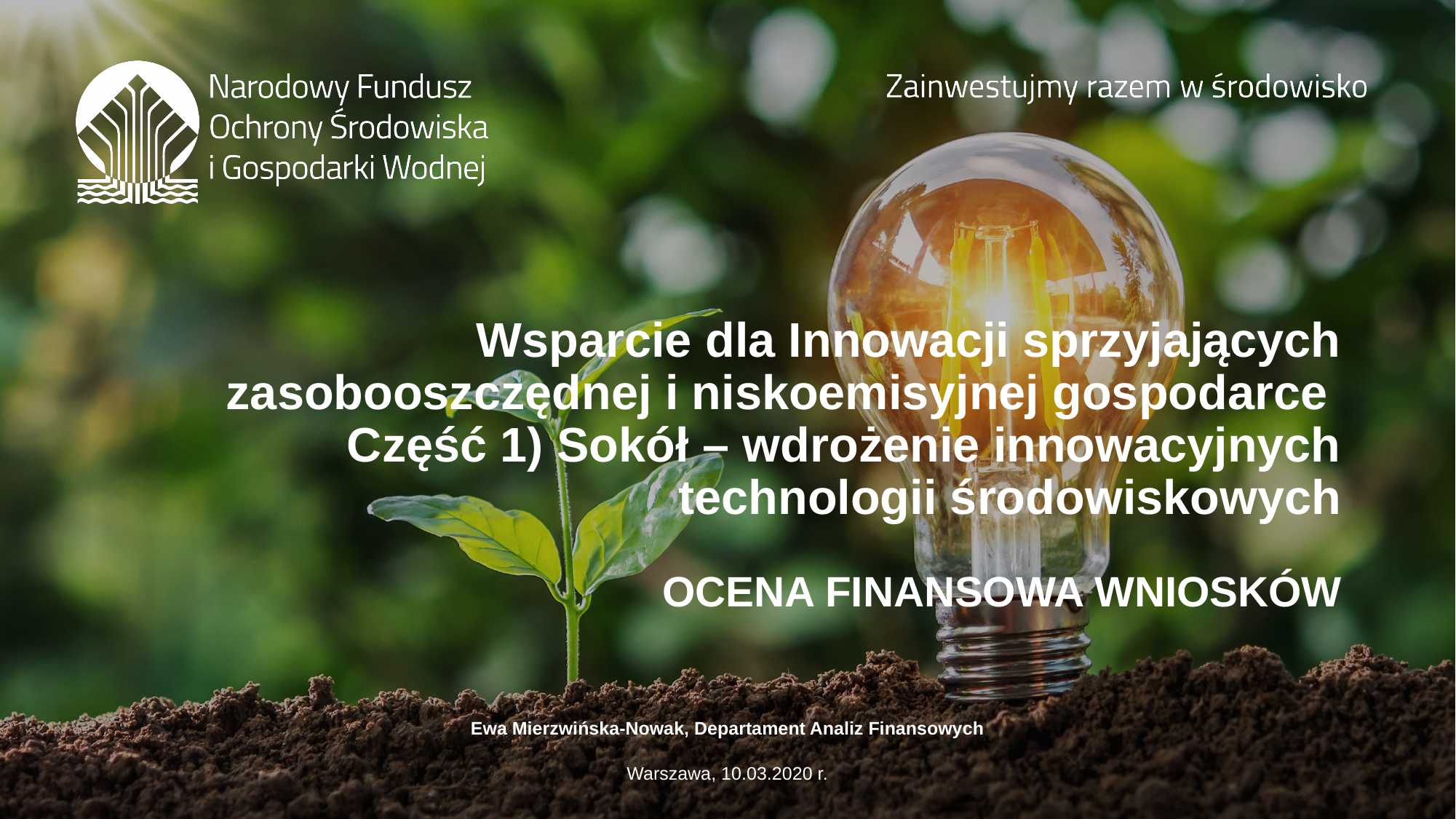

# Wsparcie dla Innowacji sprzyjających zasobooszczędnej i niskoemisyjnej gospodarce Część 1) Sokół – wdrożenie innowacyjnych technologii środowiskowych OCENA FINANSOWA WNIOSKÓW
Ewa Mierzwińska-Nowak, Departament Analiz Finansowych
Warszawa, 10.03.2020 r.